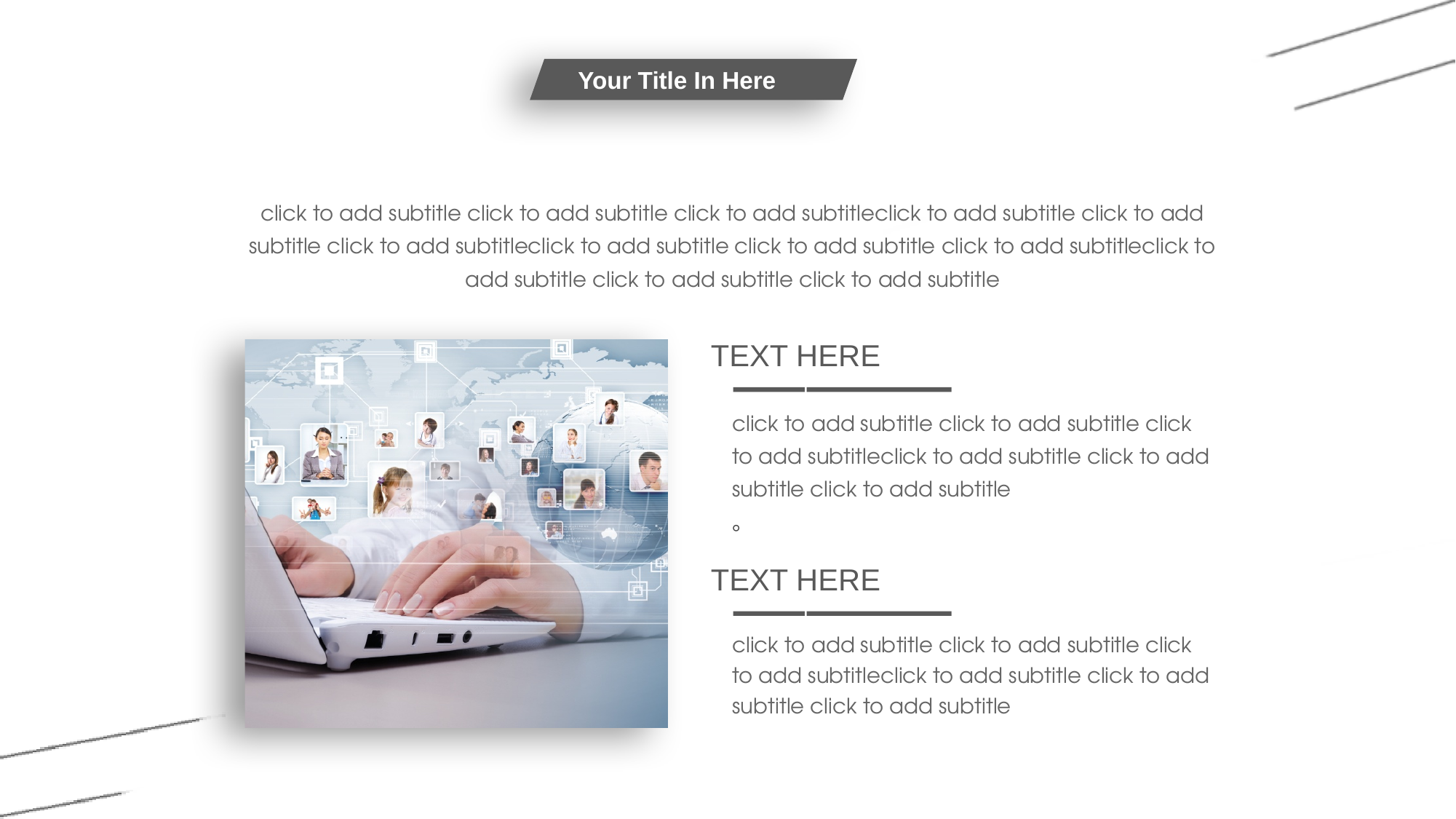

click to add subtitle click to add subtitle click to add subtitleclick to add subtitle click to add subtitle click to add subtitleclick to add subtitle click to add subtitle click to add subtitleclick to add subtitle click to add subtitle click to add subtitle
TEXT HERE

click to add subtitle click to add subtitle click to add subtitleclick to add subtitle click to add subtitle click to add subtitle
。
TEXT HERE

click to add subtitle click to add subtitle click to add subtitleclick to add subtitle click to add subtitle click to add subtitle